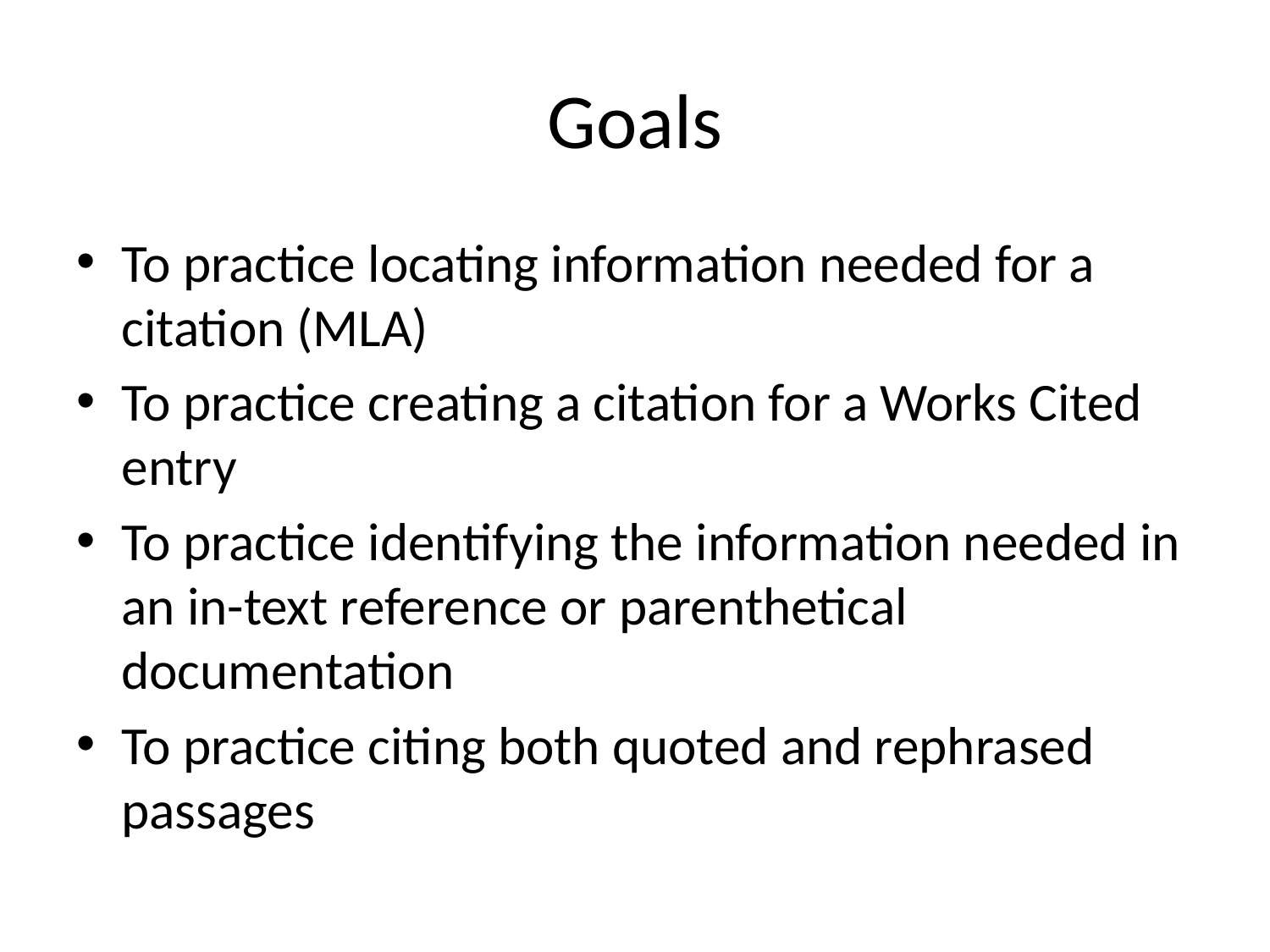

# Goals
To practice locating information needed for a citation (MLA)
To practice creating a citation for a Works Cited entry
To practice identifying the information needed in an in-text reference or parenthetical documentation
To practice citing both quoted and rephrased passages